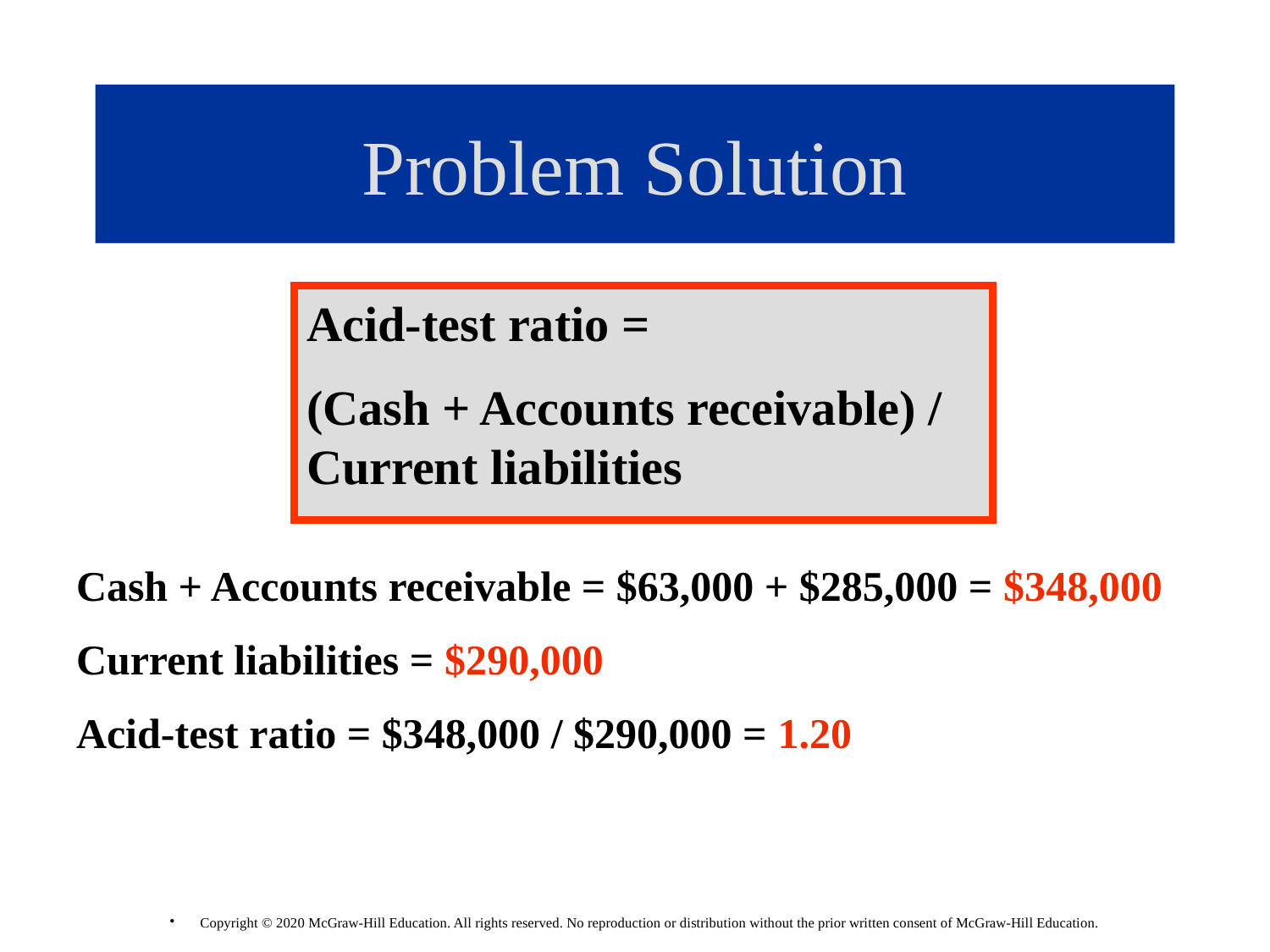

# Problem Solution
Acid-test ratio =
(Cash + Accounts receivable) / Current liabilities

Cash + Accounts receivable = $63,000 + $285,000 = $348,000

Current liabilities = $290,000

Acid-test ratio = $348,000 / $290,000 = 1.20